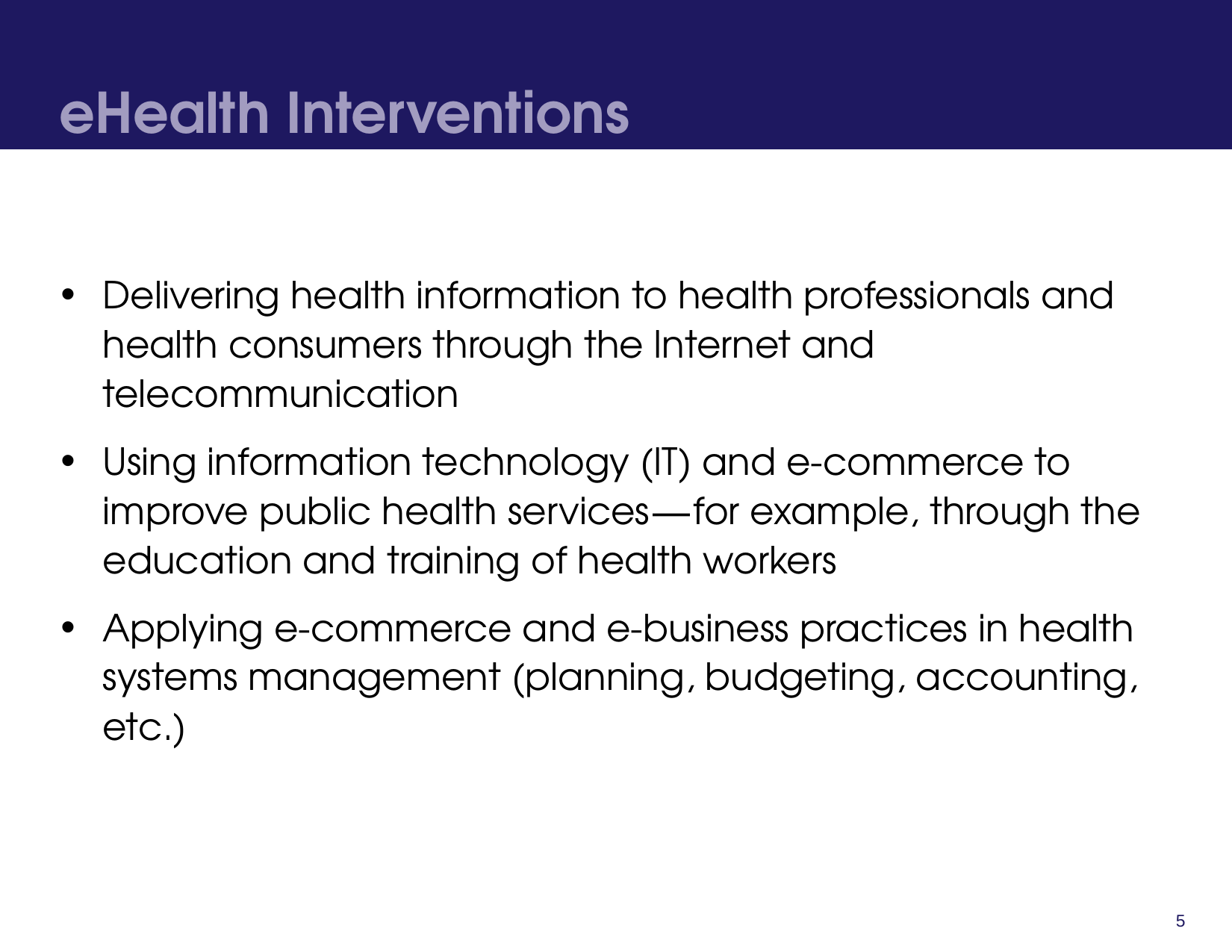

# eHealth Interventions
Delivering health information to health professionals and health consumers through the Internet and telecommunication
Using information technology (IT) and e-commerce to improve public health services―for example, through the education and training of health workers
Applying e-commerce and e-business practices in health systems management (planning, budgeting, accounting, etc.)
5